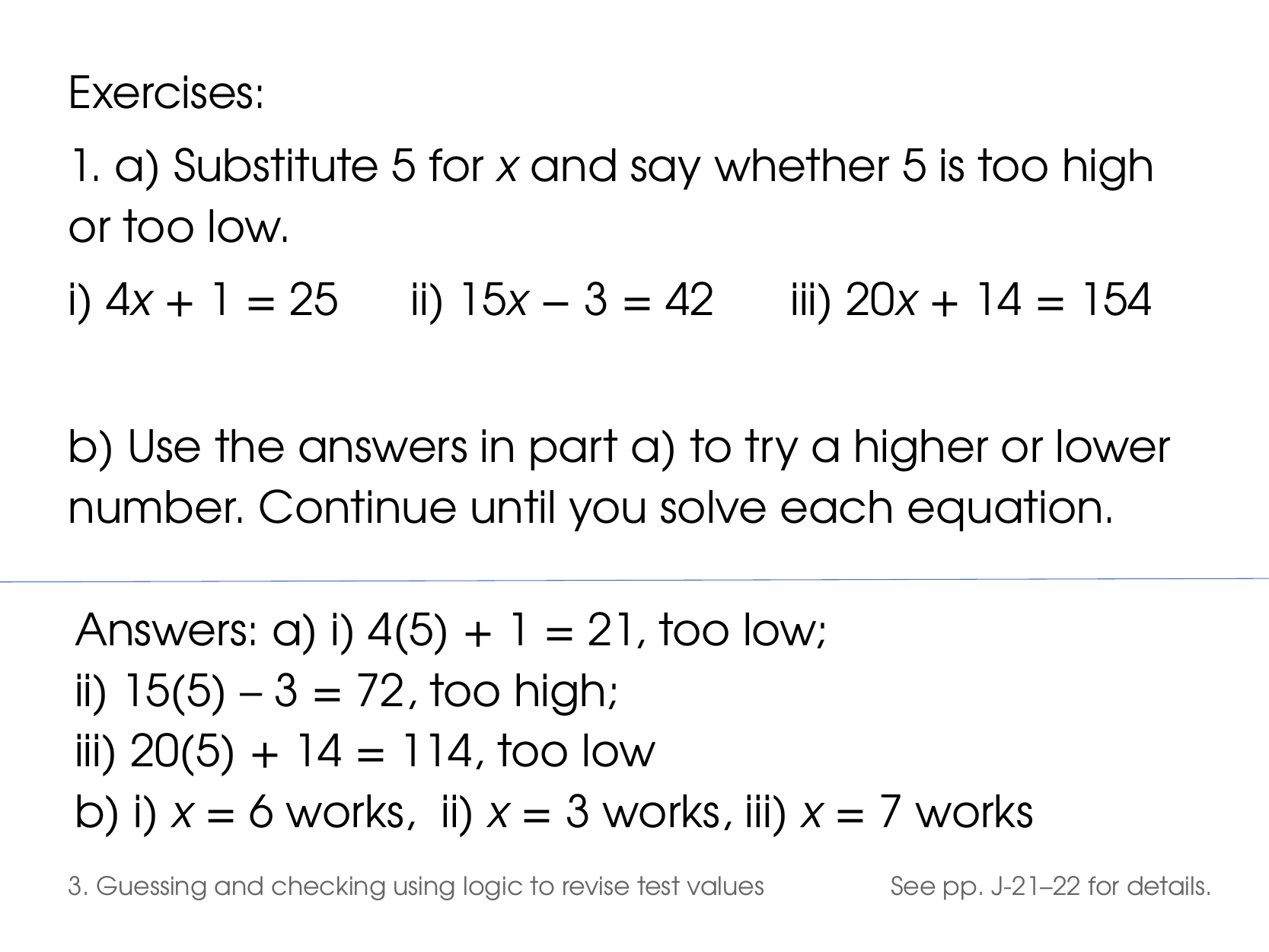

Exercises:
1. a) Substitute 5 for x and say whether 5 is too high or too low.
i) 4x + 1 = 25 	ii) 15x − 3 = 42	   iii) 20x + 14 = 154

b) Use the answers in part a) to try a higher or lower number. Continue until you solve each equation.
Answers: a) i) 4(5) + 1 = 21, too low;
ii) 15(5) – 3 = 72, too high;
​iii) 20(5) + 14 = 114, too low
​b) i) x = 6 works,  ii) x = 3 works, iii) x = 7 works
3. Guessing and checking using logic to revise test values
See pp. J-21–22 for details.